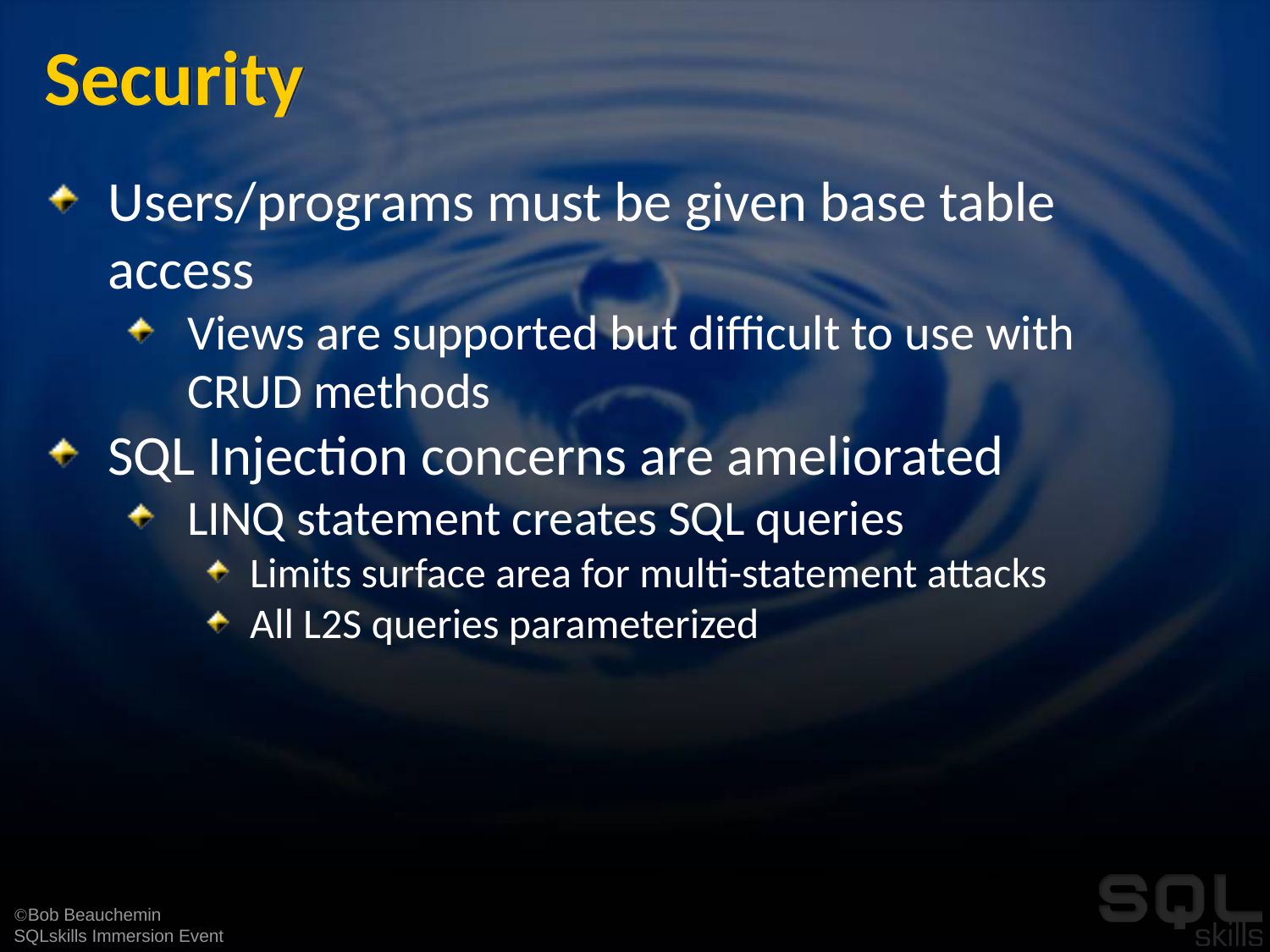

# Security
Users/programs must be given base table access
Views are supported but difficult to use with CRUD methods
SQL Injection concerns are ameliorated
LINQ statement creates SQL queries
Limits surface area for multi-statement attacks
All L2S queries parameterized